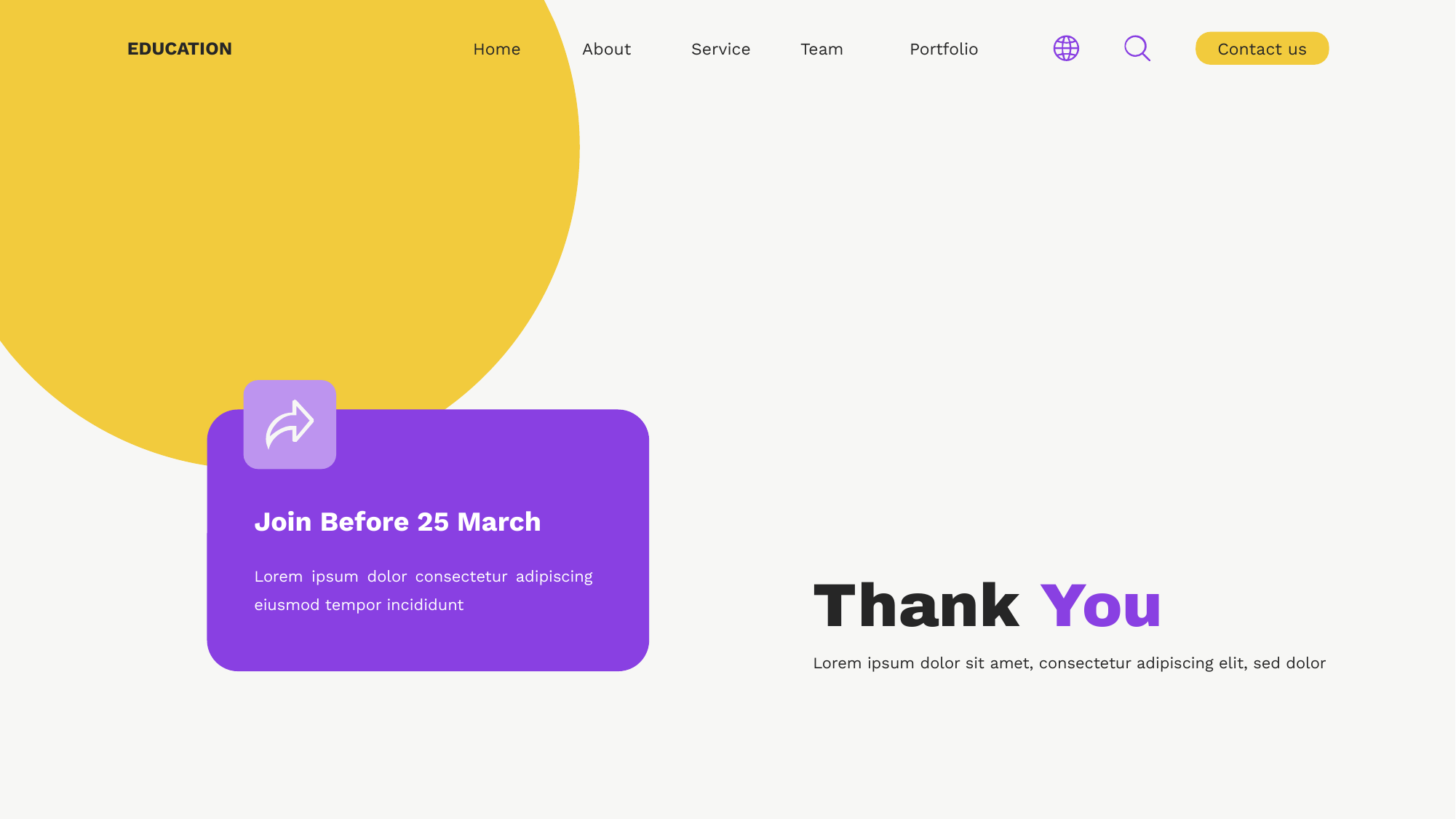

EDUCATION
Contact us
Home	About	Service	Team	Portfolio

Join Before 25 March
Lorem ipsum dolor consectetur adipiscing eiusmod tempor incididunt
Thank You
Lorem ipsum dolor sit amet, consectetur adipiscing elit, sed dolor